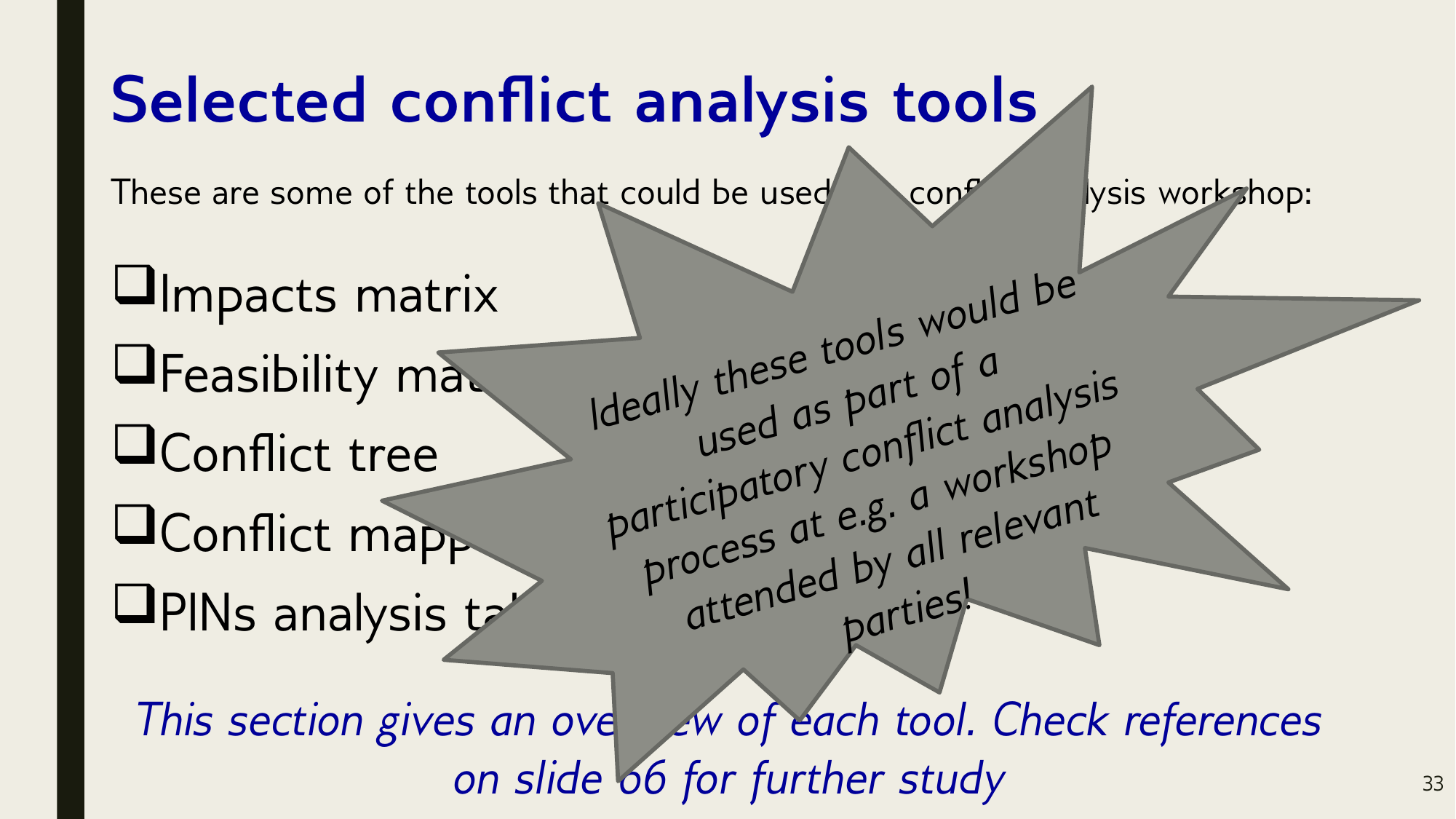

# Selected conflict analysis tools

These are some of the tools that could be used in a conflict analysis workshop:
Impacts matrix
Feasibility matrix
Conflict tree
Conflict mapping
PINs analysis table

Ideally these tools would be used as part of a participatory conflict analysis process at e.g. a workshop attended by all relevant parties!
This section gives an overview of each tool. Check references on slide 66 for further study
33